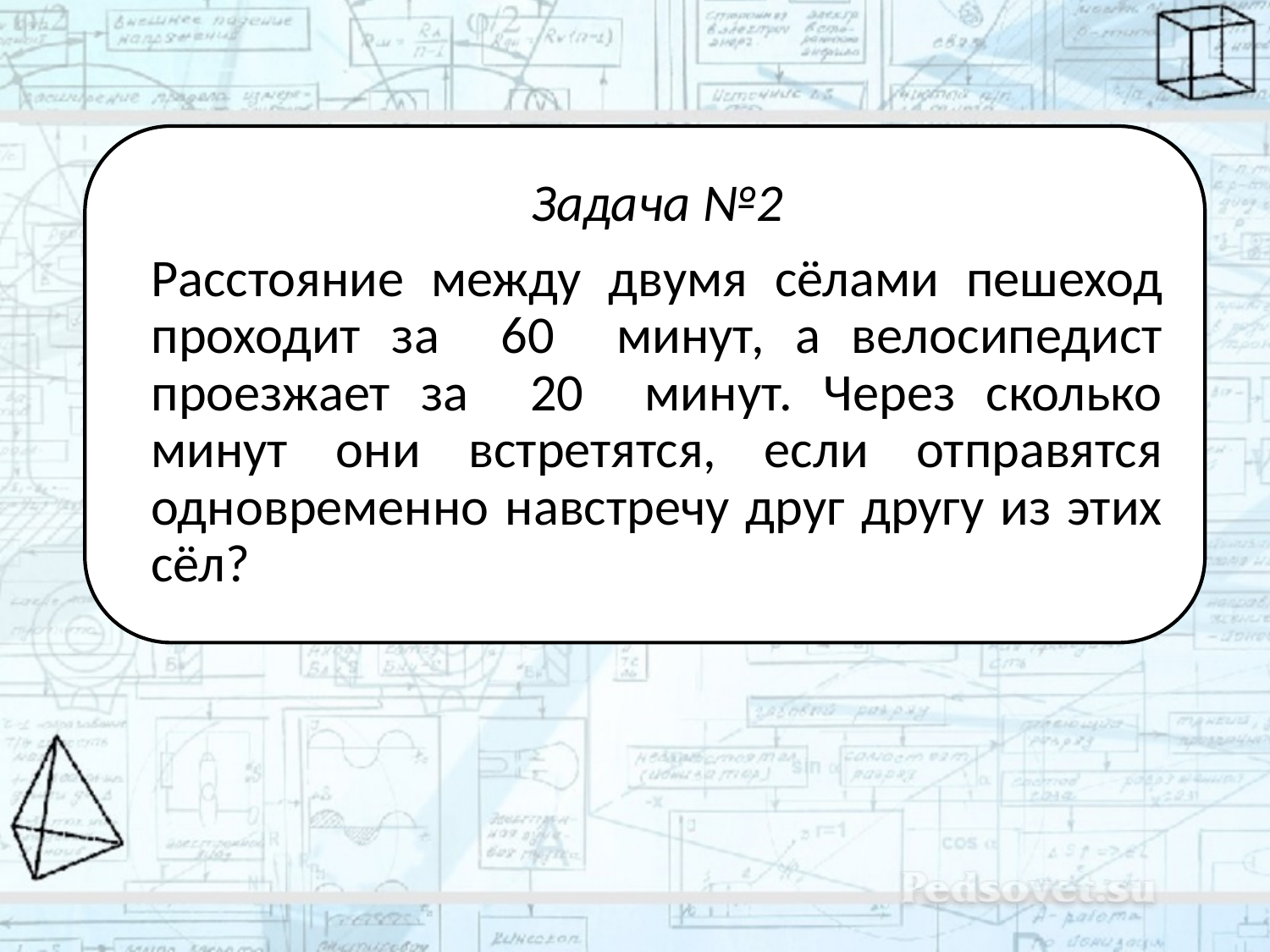

Задача №2
Расстояние между двумя сёлами пешеход проходит за  60  минут, а велосипедист проезжает за  20  минут. Через сколько минут они встретятся, если отправятся одновременно навстречу друг другу из этих сёл?